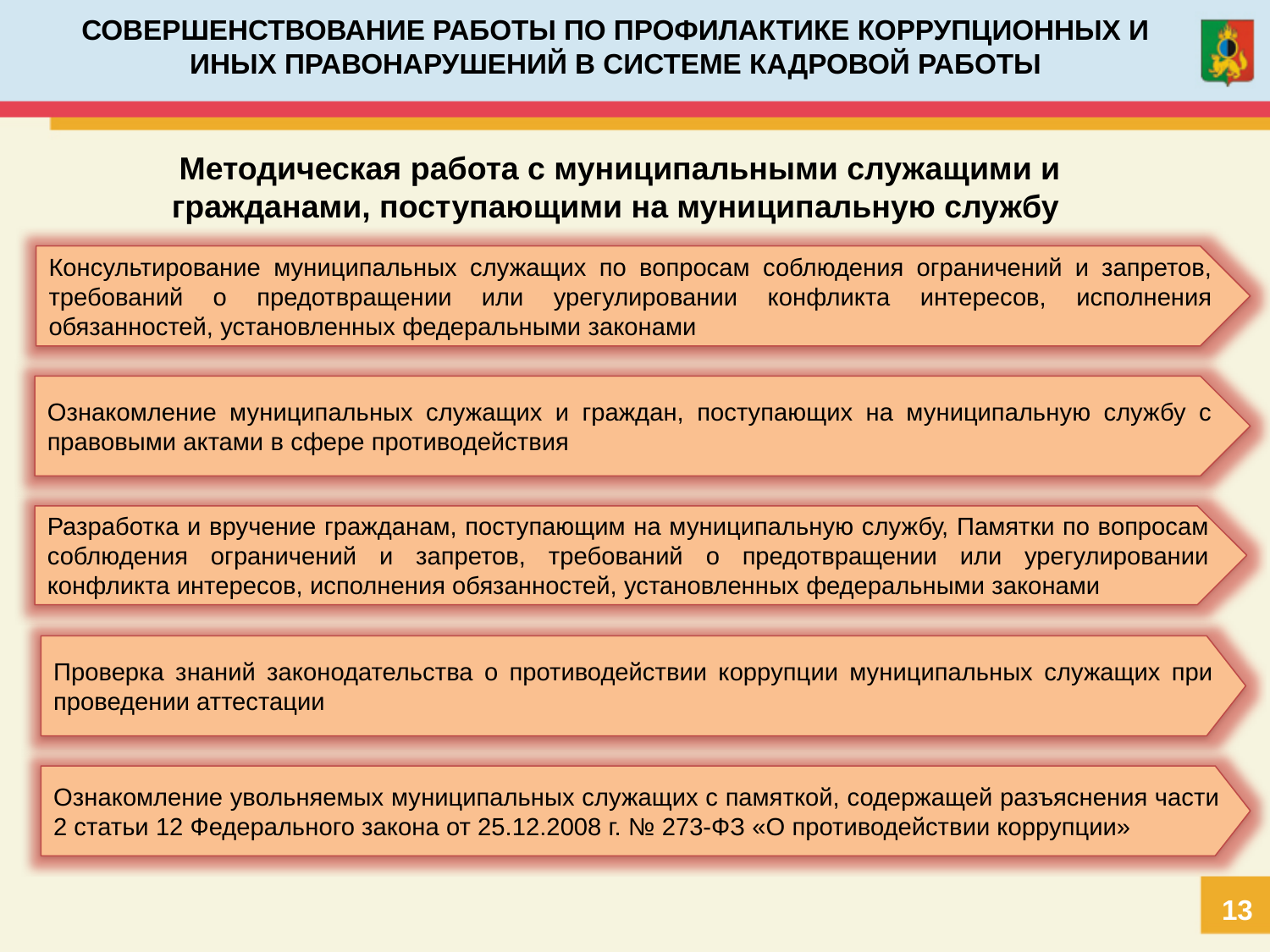

СОВЕРШЕНСТВОВАНИЕ РАБОТЫ ПО ПРОФИЛАКТИКЕ КОРРУПЦИОННЫХ И ИНЫХ ПРАВОНАРУШЕНИЙ В СИСТЕМЕ КАДРОВОЙ РАБОТЫ
Методическая работа с муниципальными служащими и гражданами, поступающими на муниципальную службу
Консультирование муниципальных служащих по вопросам соблюдения ограничений и запретов, требований о предотвращении или урегулировании конфликта интересов, исполнения обязанностей, установленных федеральными законами
Ознакомление муниципальных служащих и граждан, поступающих на муниципальную службу с правовыми актами в сфере противодействия
Разработка и вручение гражданам, поступающим на муниципальную службу, Памятки по вопросам соблюдения ограничений и запретов, требований о предотвращении или урегулировании конфликта интересов, исполнения обязанностей, установленных федеральными законами
Проверка знаний законодательства о противодействии коррупции муниципальных служащих при проведении аттестации
Ознакомление увольняемых муниципальных служащих с памяткой, содержащей разъяснения части 2 статьи 12 Федерального закона от 25.12.2008 г. № 273-ФЗ «О противодействии коррупции»
13